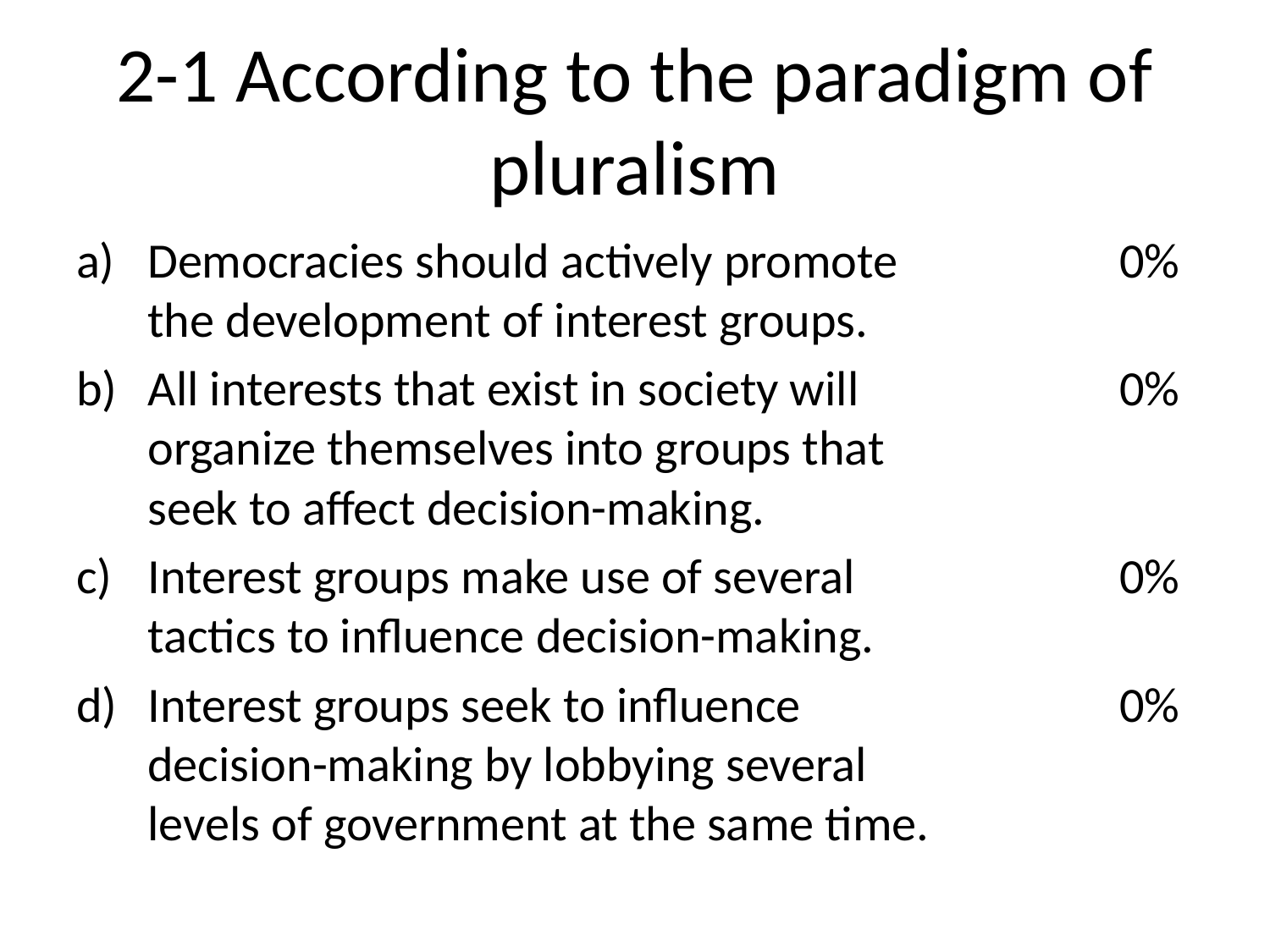

# 2-1 According to the paradigm of pluralism
Democracies should actively promote the development of interest groups.
All interests that exist in society will organize themselves into groups that seek to affect decision-making.
Interest groups make use of several tactics to influence decision-making.
Interest groups seek to influence decision-making by lobbying several levels of government at the same time.
0%
0%
0%
0%